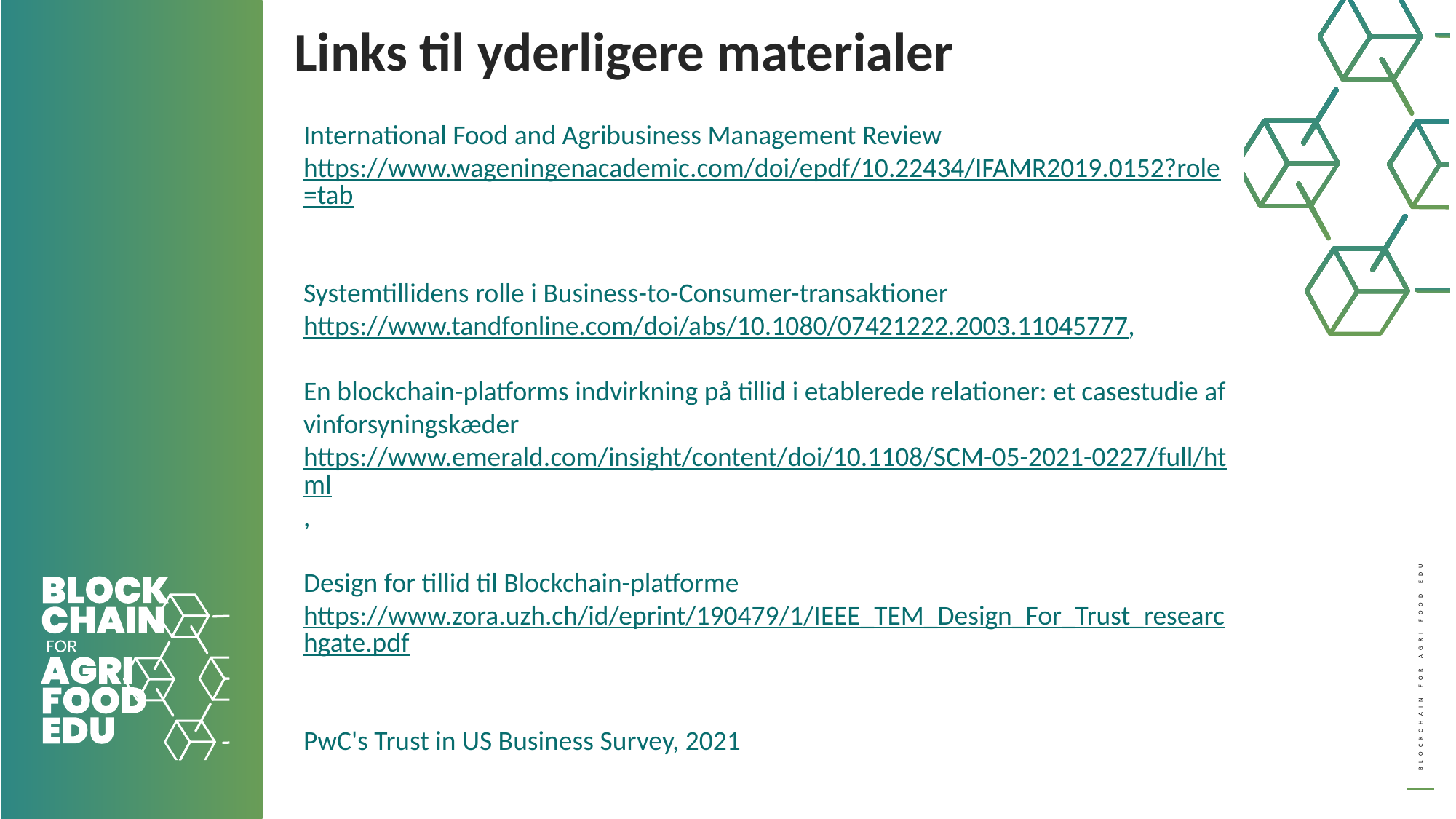

Links til yderligere materialer
International Food and Agribusiness Management Review
https://www.wageningenacademic.com/doi/epdf/10.22434/IFAMR2019.0152?role=tab

Systemtillidens rolle i Business-to-Consumer-transaktioner
https://www.tandfonline.com/doi/abs/10.1080/07421222.2003.11045777,

En blockchain-platforms indvirkning på tillid i etablerede relationer: et casestudie af vinforsyningskæder
https://www.emerald.com/insight/content/doi/10.1108/SCM-05-2021-0227/full/html,

Design for tillid til Blockchain-platforme
https://www.zora.uzh.ch/id/eprint/190479/1/IEEE_TEM_Design_For_Trust_researchgate.pdf

PwC's Trust in US Business Survey, 2021